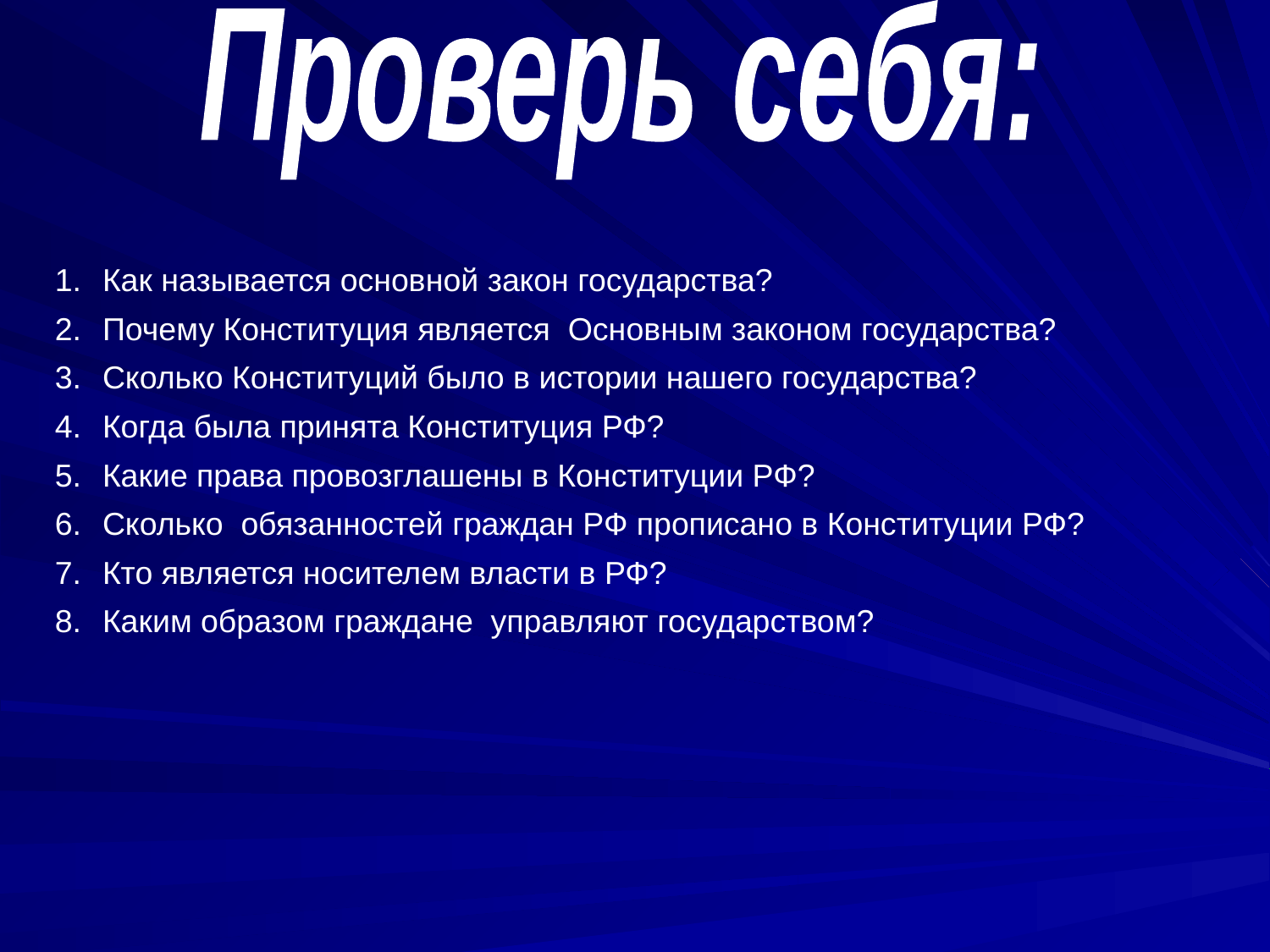

Проверь себя:
Как называется основной закон государства?
Почему Конституция является  Основным законом государства?
Сколько Конституций было в истории нашего государства?
Когда была принята Конституция РФ?
Какие права провозглашены в Конституции РФ?
Сколько  обязанностей граждан РФ прописано в Конституции РФ?
Кто является носителем власти в РФ?
Каким образом граждане  управляют государством?